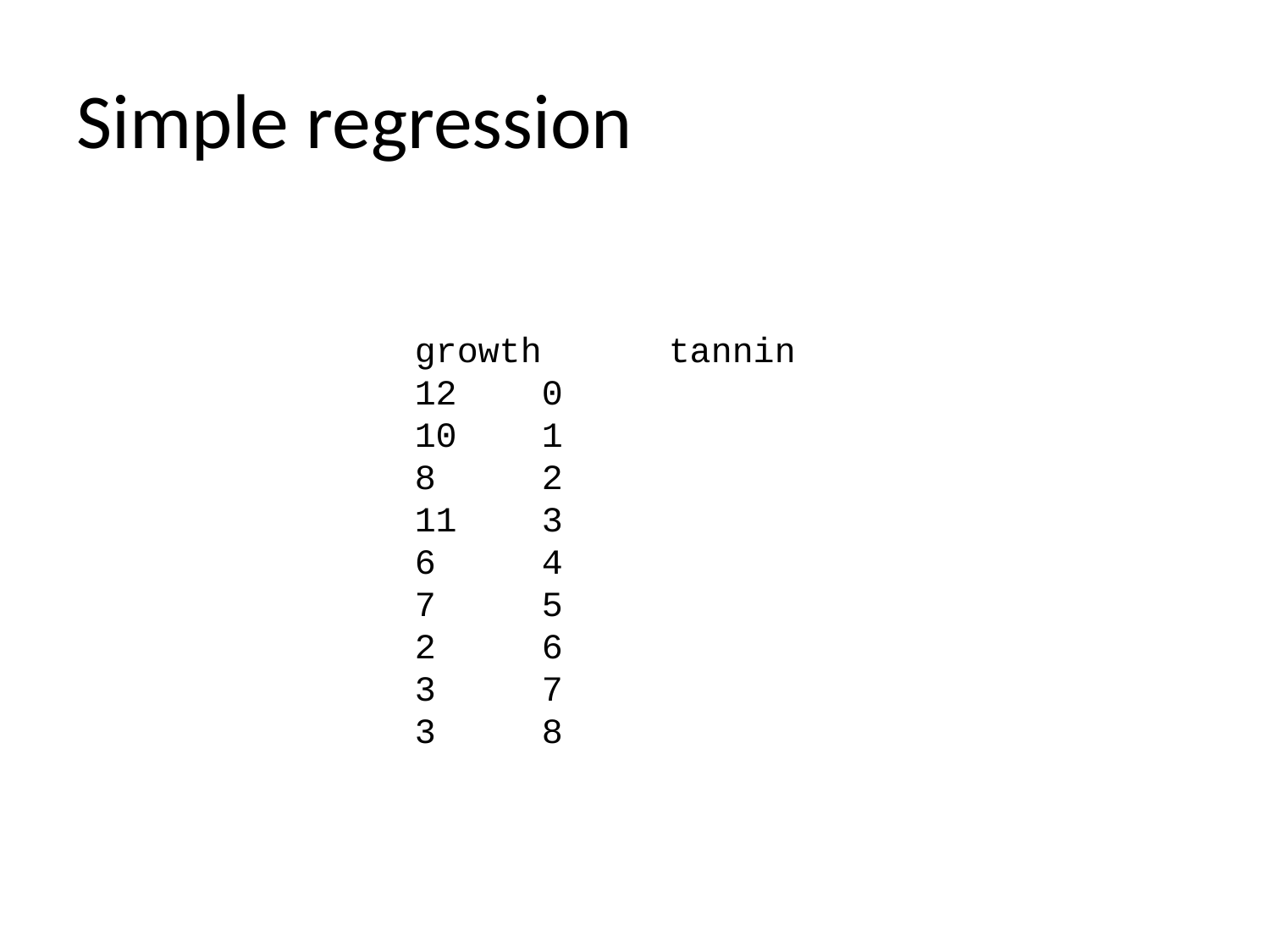

# Simple regression

growth	tannin
12	0
10	1
8	2
11	3
6	4
7	5
2	6
3	7
3	8